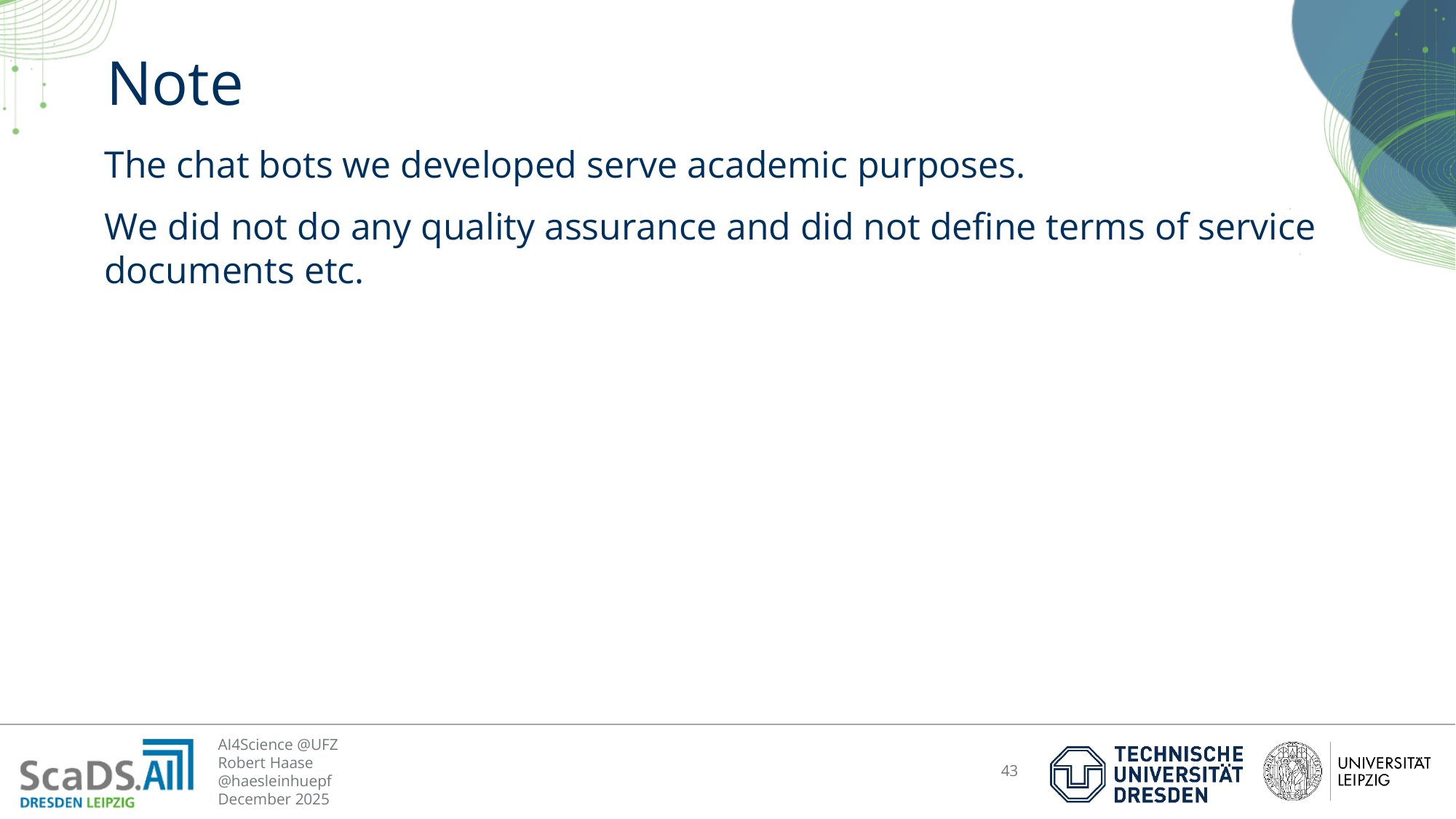

# Note
The chat bots we developed serve academic purposes.
We did not do any quality assurance and did not define terms of service documents etc.